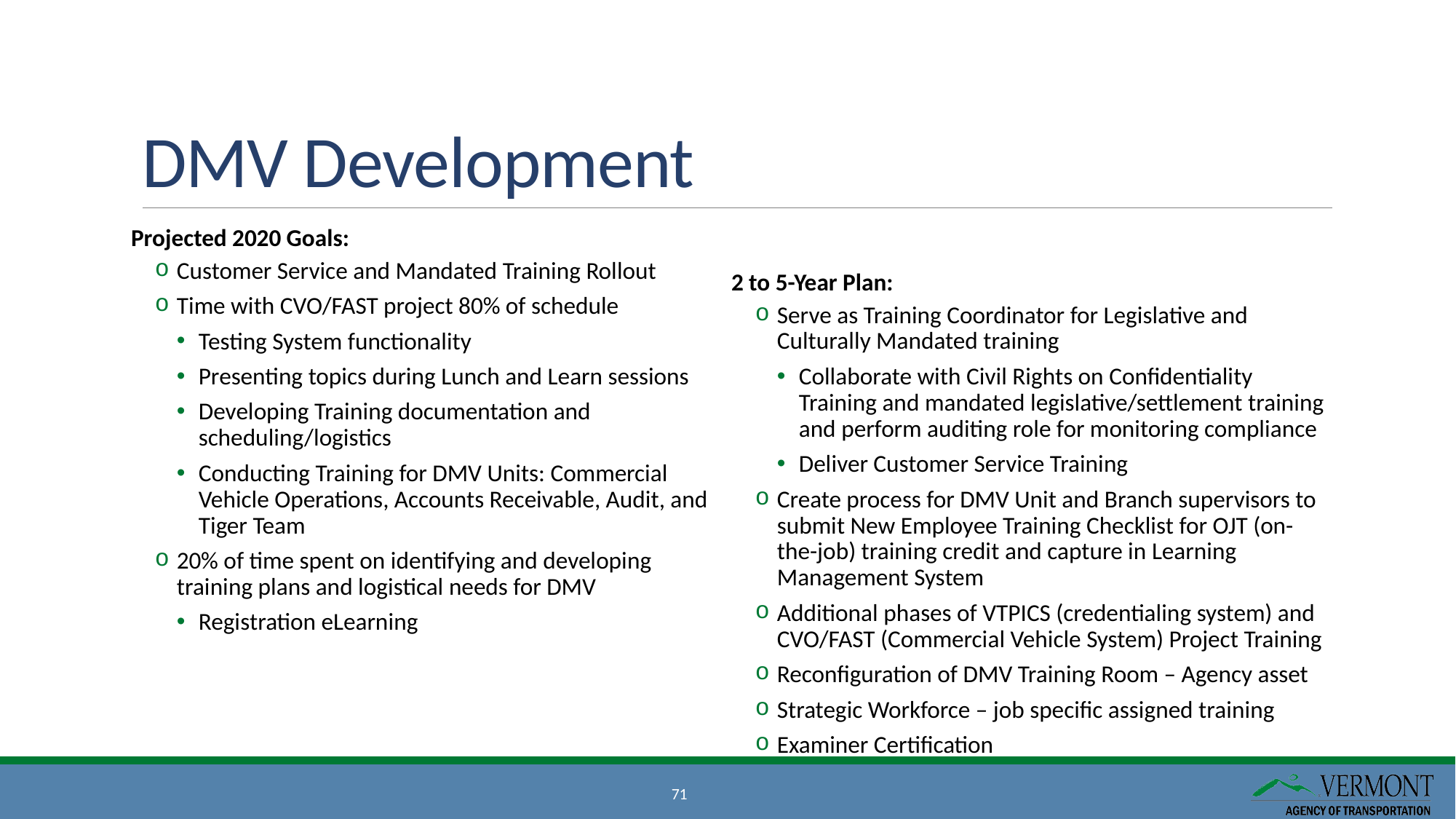

# DMV Development
Projected 2020 Goals:
Customer Service and Mandated Training Rollout
Time with CVO/FAST project 80% of schedule
Testing System functionality
Presenting topics during Lunch and Learn sessions
Developing Training documentation and scheduling/logistics
Conducting Training for DMV Units: Commercial Vehicle Operations, Accounts Receivable, Audit, and Tiger Team
20% of time spent on identifying and developing training plans and logistical needs for DMV
Registration eLearning

2 to 5-Year Plan:
Serve as Training Coordinator for Legislative and Culturally Mandated training
Collaborate with Civil Rights on Confidentiality Training and mandated legislative/settlement training and perform auditing role for monitoring compliance
Deliver Customer Service Training
Create process for DMV Unit and Branch supervisors to submit New Employee Training Checklist for OJT (on-the-job) training credit and capture in Learning Management System
Additional phases of VTPICS (credentialing system) and CVO/FAST (Commercial Vehicle System) Project Training
Reconfiguration of DMV Training Room – Agency asset
Strategic Workforce – job specific assigned training
Examiner Certification
71